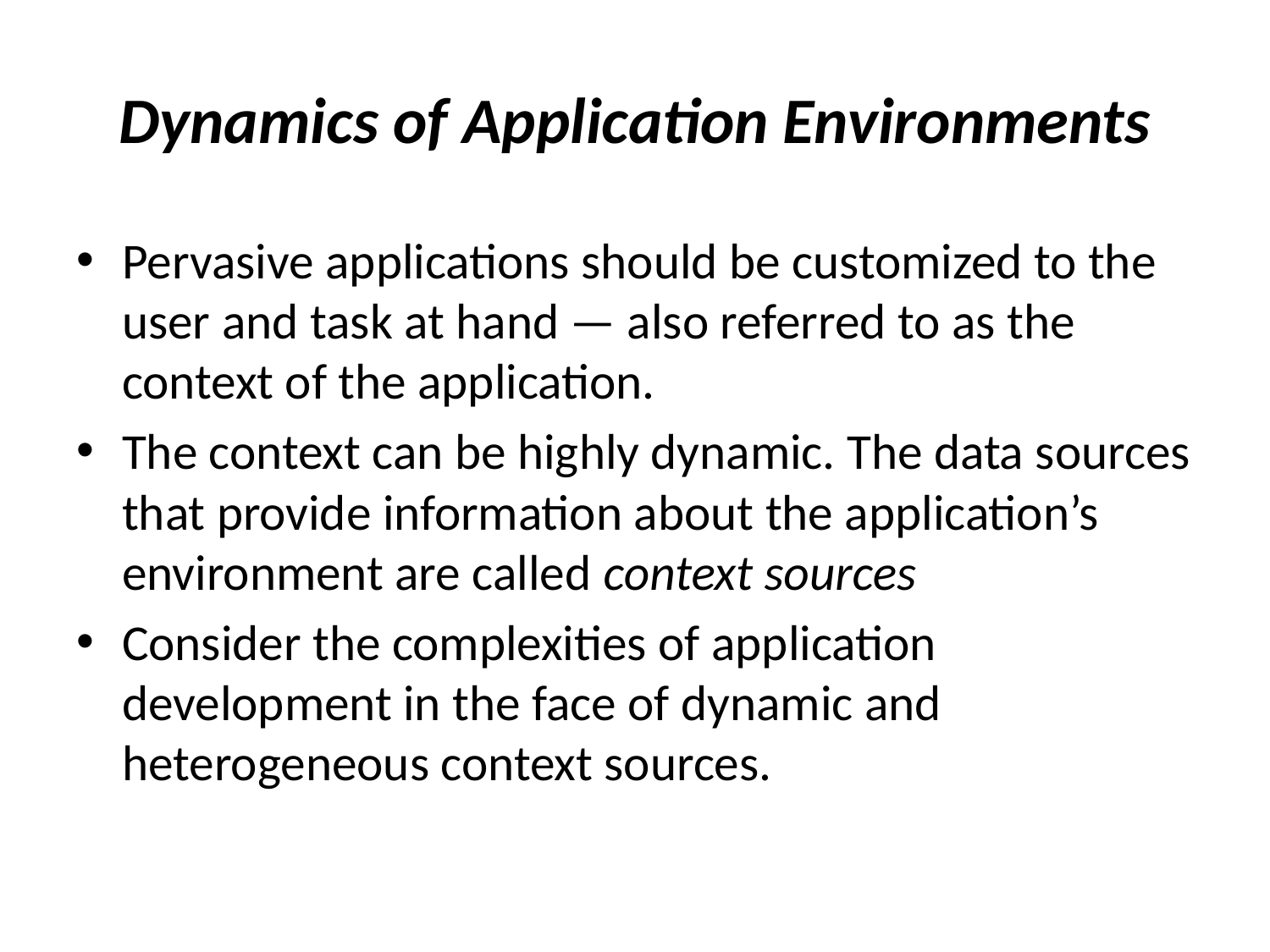

# Dynamics of Application Environments
Pervasive applications should be customized to the user and task at hand — also referred to as the context of the application.
The context can be highly dynamic. The data sources that provide information about the application’s environment are called context sources
Consider the complexities of application development in the face of dynamic and heterogeneous context sources.